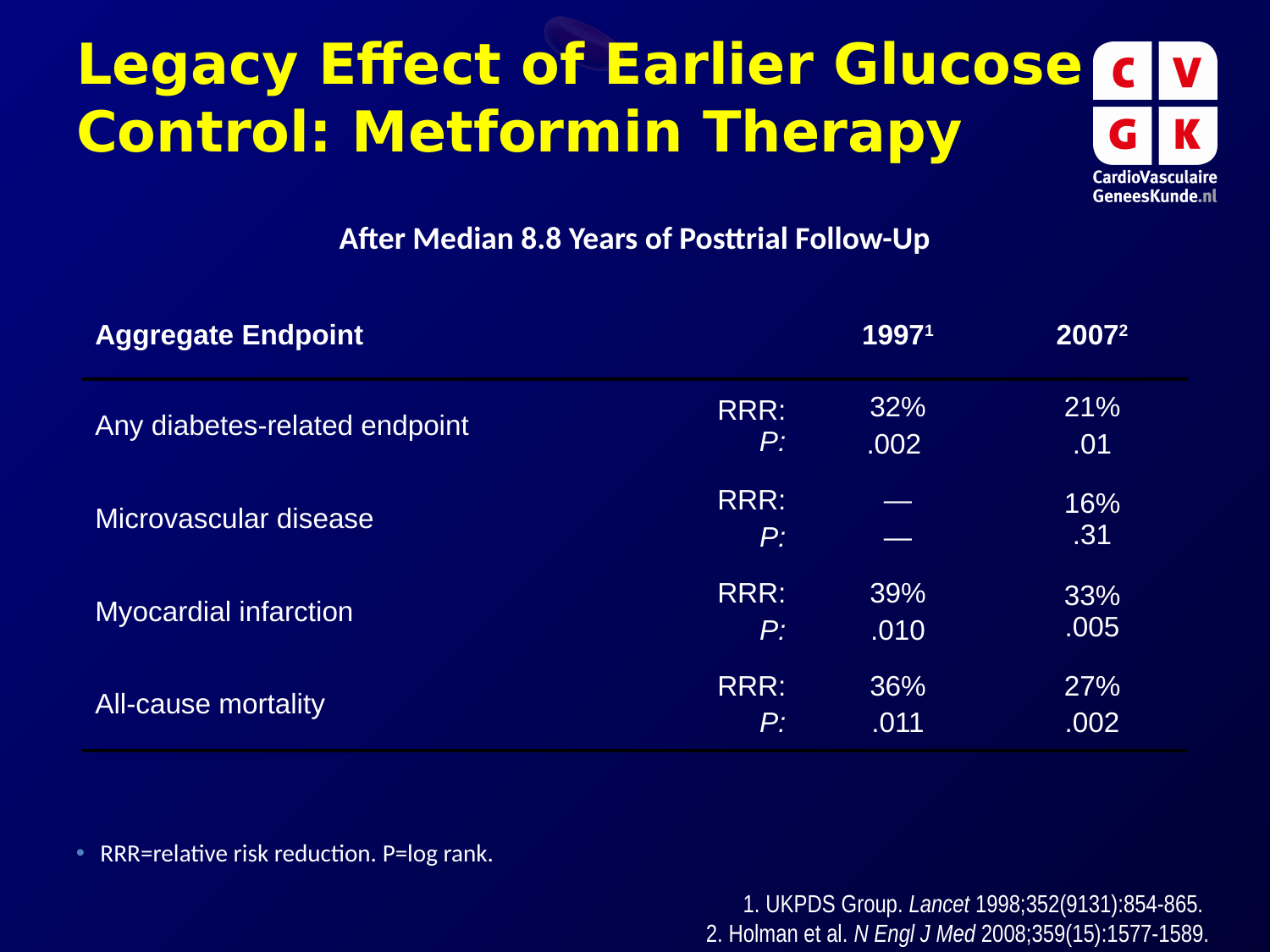

Legacy Effect of Earlier Glucose Control: Metformin Therapy
After Median 8.8 Years of Posttrial Follow-Up
| Aggregate Endpoint |  | 19971 | 20072 |
| --- | --- | --- | --- |
| Any diabetes-related endpoint | RRR: P: | 32% .002 | 21% .01 |
| Microvascular disease | RRR: P: | ― ― | 16% .31 |
| Myocardial infarction | RRR: P: | 39% .010 | 33% .005 |
| All-cause mortality | RRR: P: | 36% .011 | 27% .002 |
RRR=relative risk reduction. P=log rank.
1. UKPDS Group. Lancet 1998;352(9131):854-865.
2. Holman et al. N Engl J Med 2008;359(15):1577-1589.